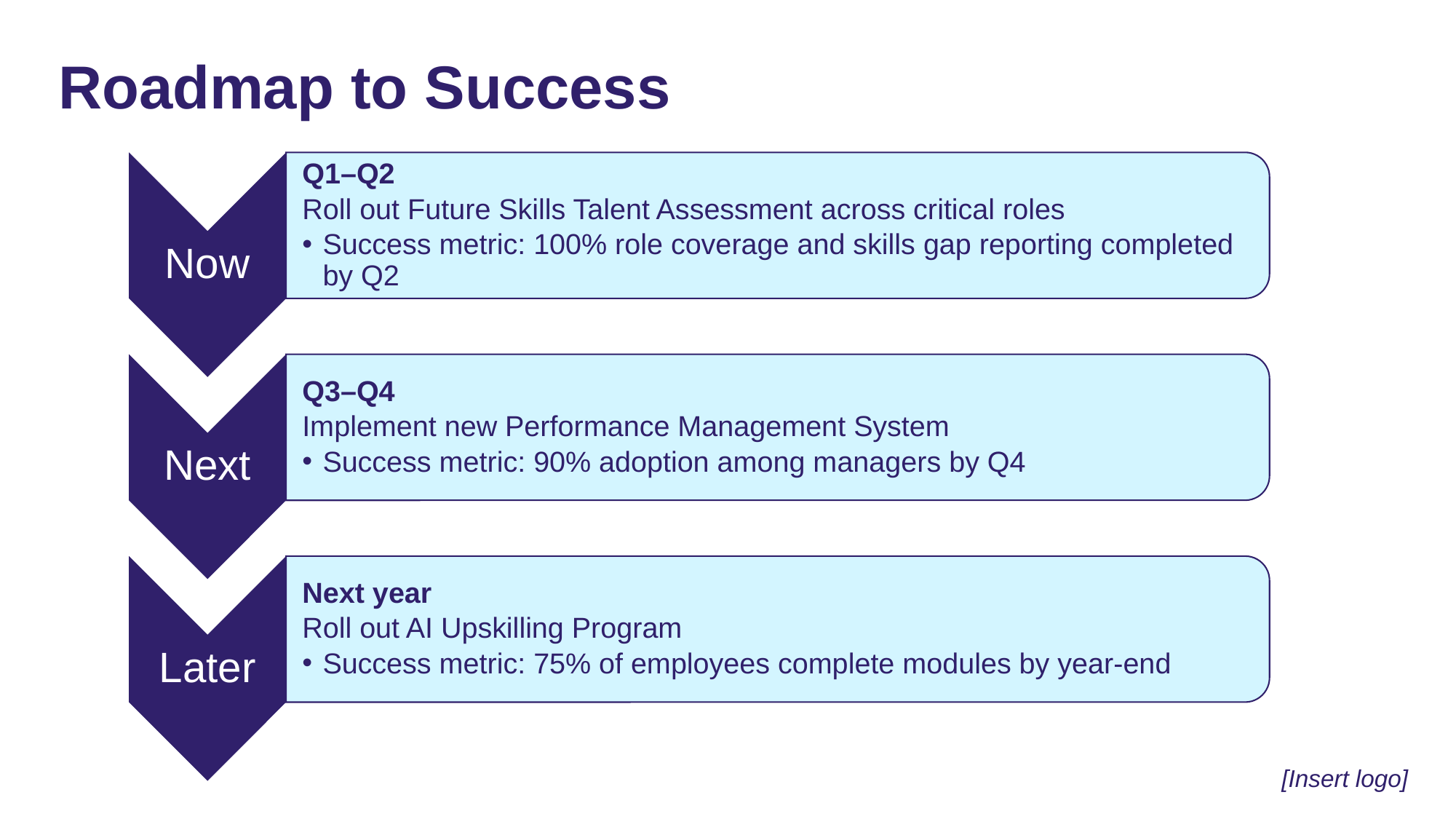

# Roadmap to Success
Now
Q1–Q2
Roll out Future Skills Talent Assessment across critical roles
Success metric: 100% role coverage and skills gap reporting completed by Q2
Next
Q3–Q4
Implement new Performance Management System
Success metric: 90% adoption among managers by Q4
Later
Next year
Roll out AI Upskilling Program
Success metric: 75% of employees complete modules by year-end
[Insert logo]